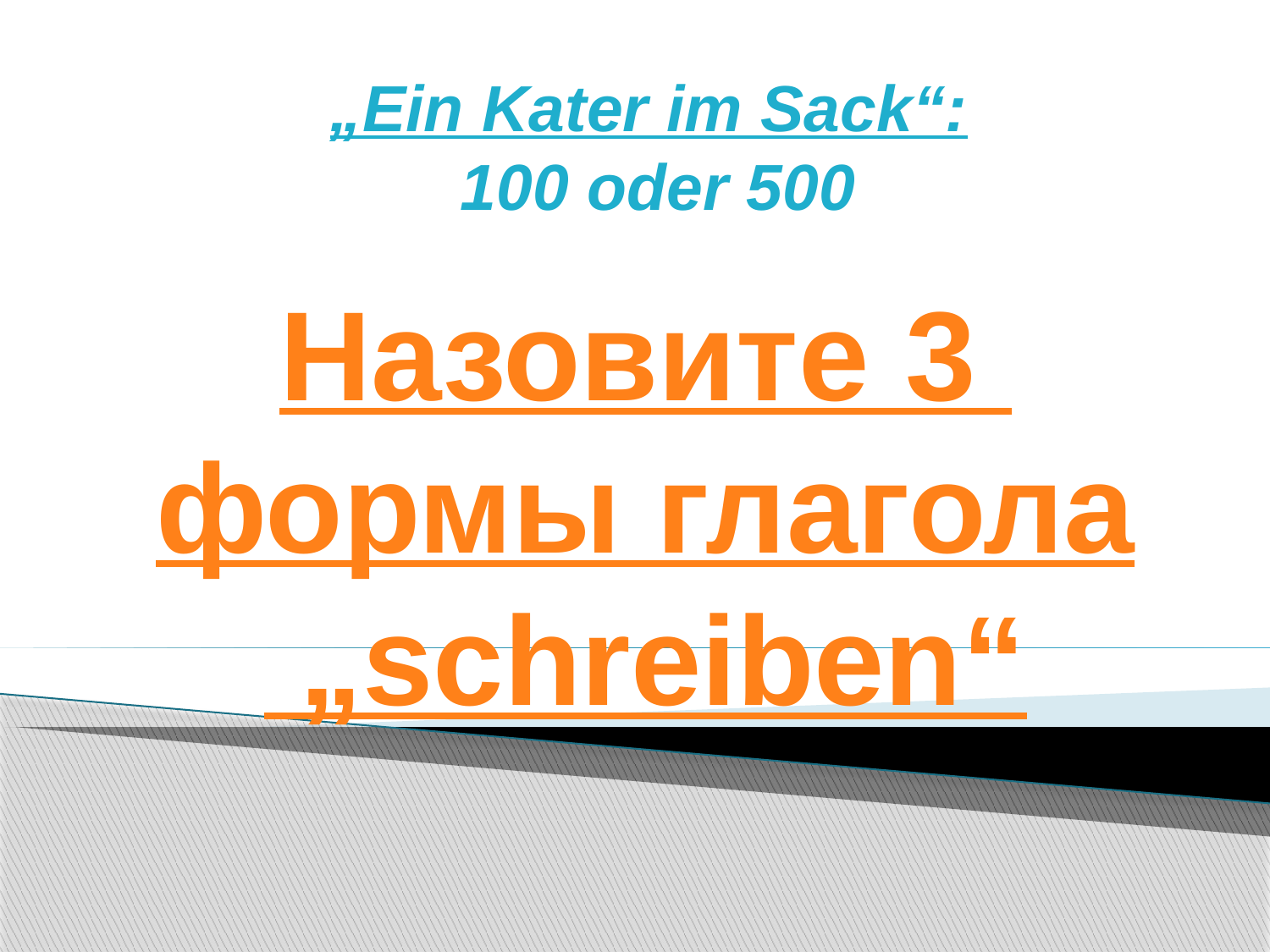

# „Ein Kater im Sack“: 100 oder 500
Назовите 3 формы глагола „schreiben“